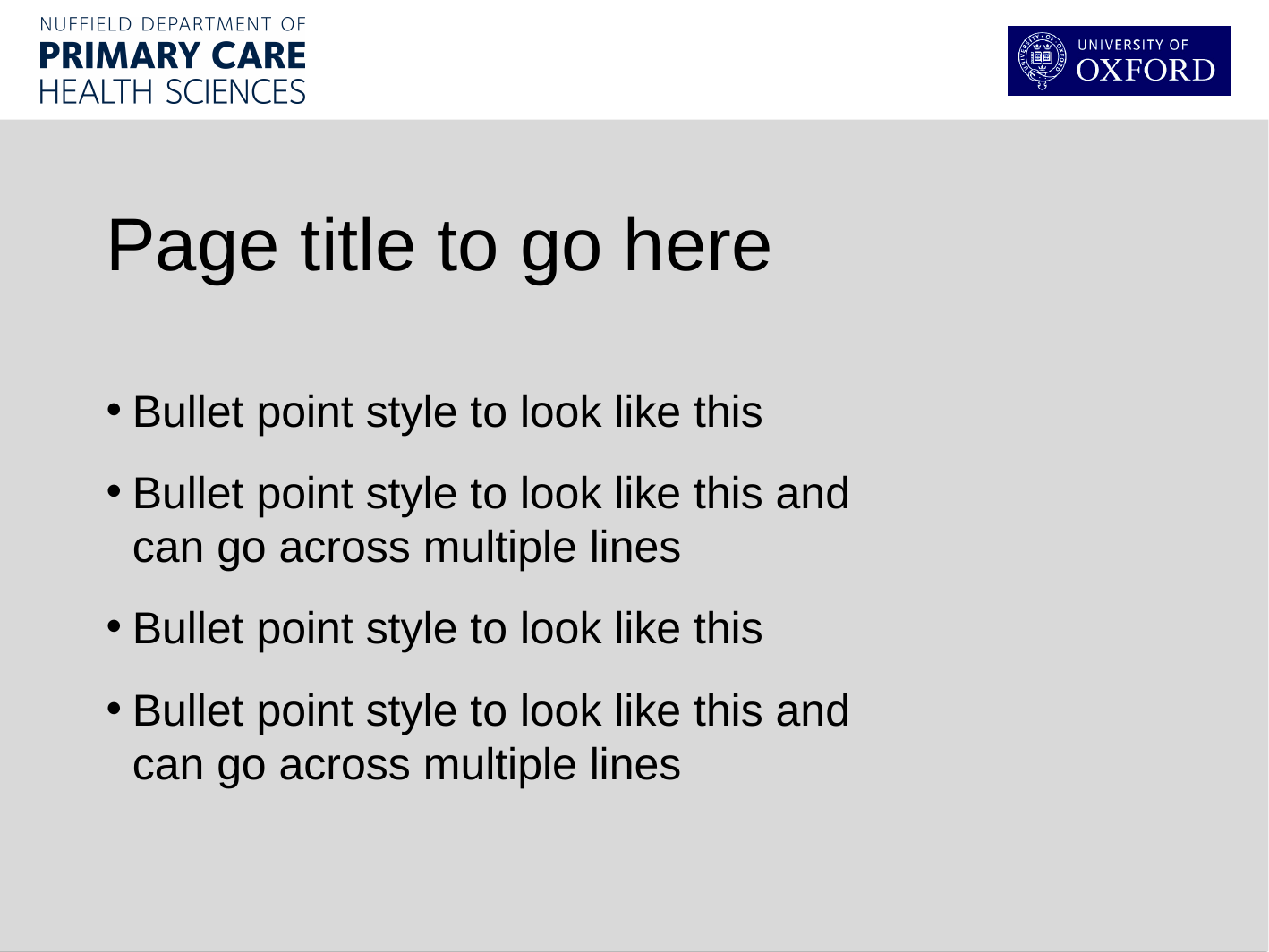

Page title to go here

Bullet point style to look like this
Bullet point style to look like this and can go across multiple lines
Bullet point style to look like this
Bullet point style to look like this and can go across multiple lines